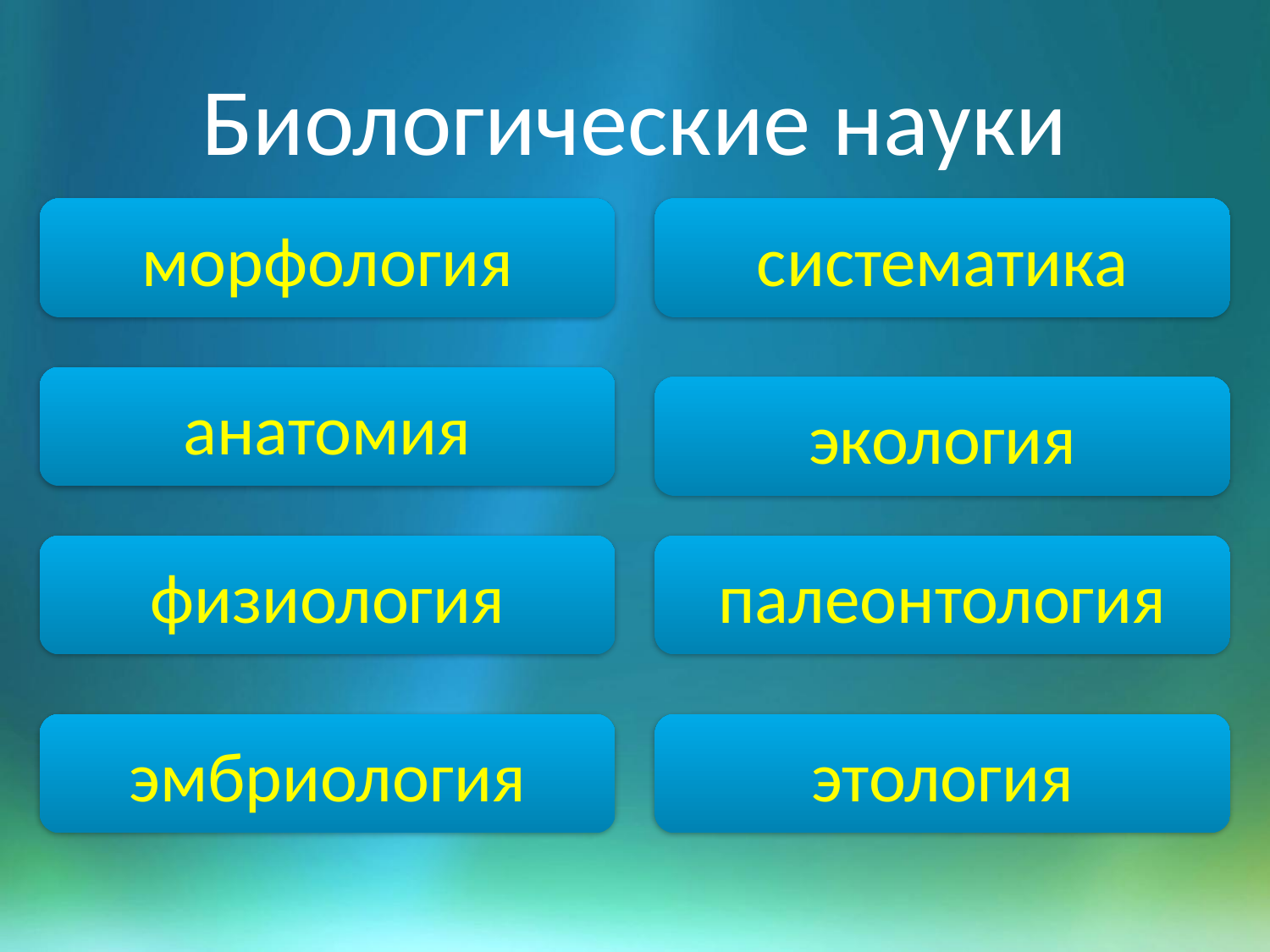

# Биологические науки
морфология
систематика
анатомия
экология
физиология
палеонтология
эмбриология
этология